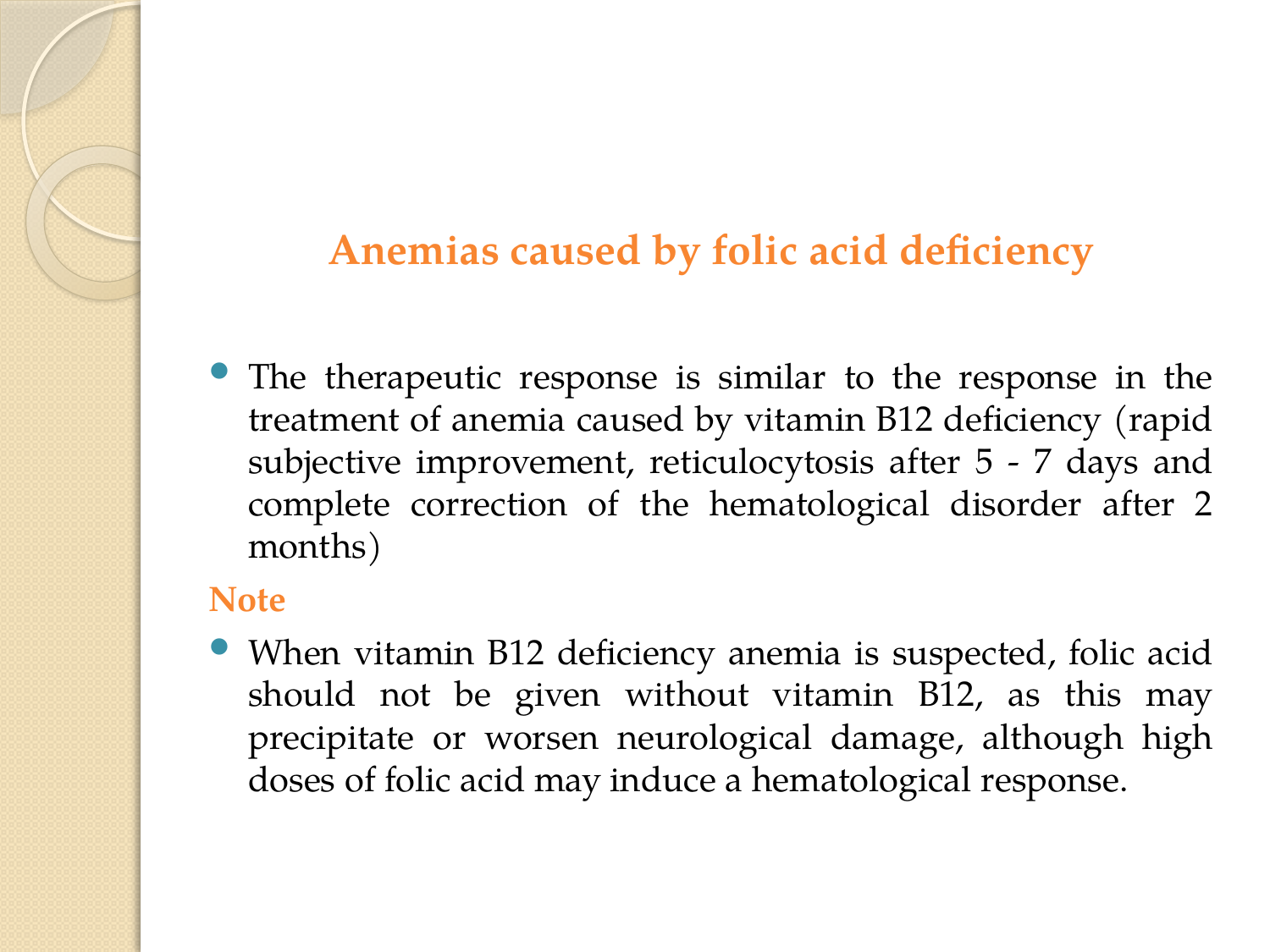

#
Anemias caused by folic acid deficiency

The therapeutic response is similar to the response in the treatment of anemia caused by vitamin B12 deficiency (rapid subjective improvement, reticulocytosis after 5 - 7 days and complete correction of the hematological disorder after 2 months)
Note
When vitamin B12 deficiency anemia is suspected, folic acid should not be given without vitamin B12, as this may precipitate or worsen neurological damage, although high doses of folic acid may induce a hematological response.